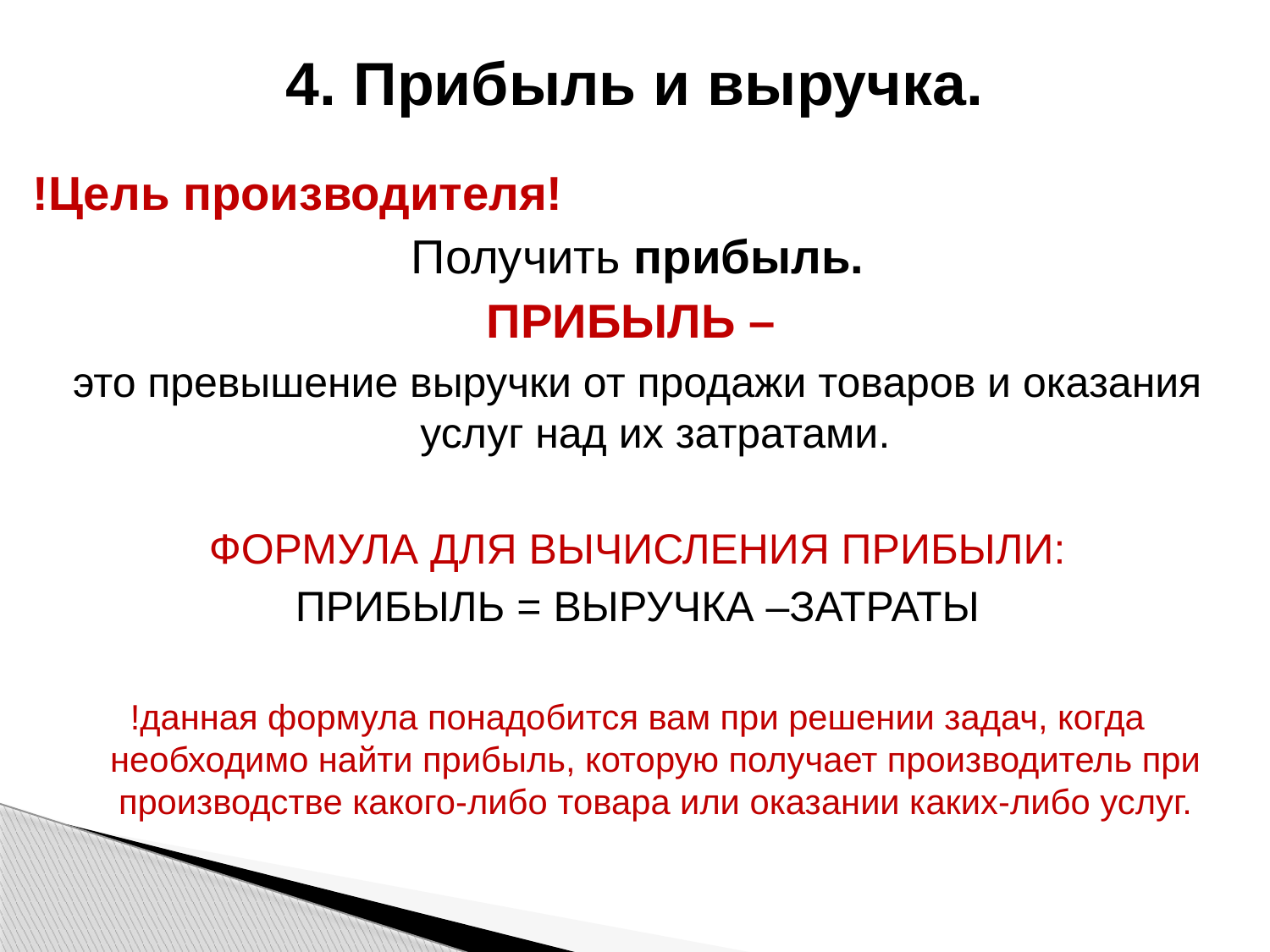

# 4. Прибыль и выручка.
!Цель производителя!
Получить прибыль.
ПРИБЫЛЬ –
это превышение выручки от продажи товаров и оказания услуг над их затратами.

ФОРМУЛА ДЛЯ ВЫЧИСЛЕНИЯ ПРИБЫЛИ:
ПРИБЫЛЬ = ВЫРУЧКА –ЗАТРАТЫ

!данная формула понадобится вам при решении задач, когда необходимо найти прибыль, которую получает производитель при производстве какого-либо товара или оказании каких-либо услуг.